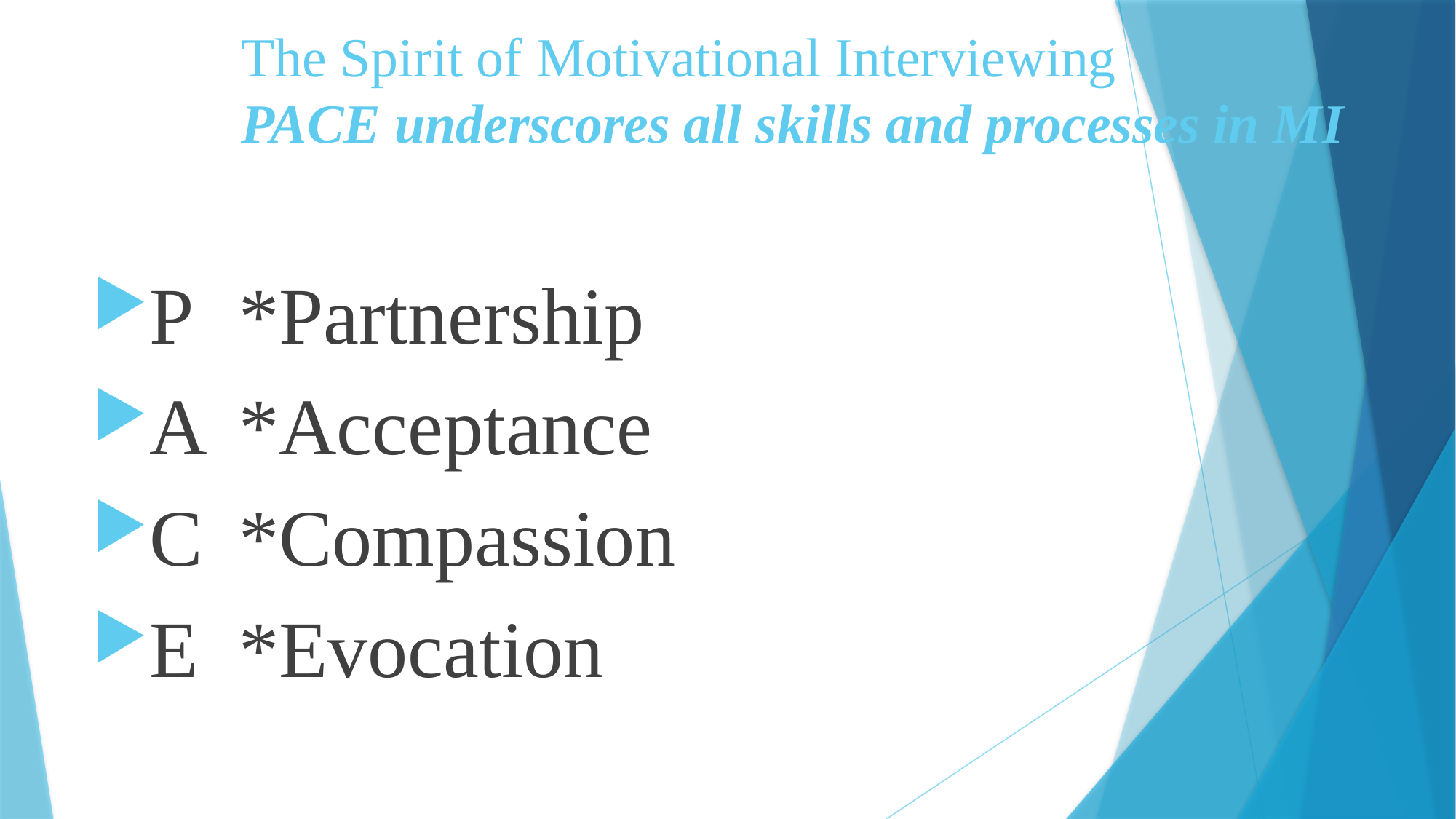

# The Spirit of Motivational Interviewing PACE underscores all skills and processes in MI
P						*Partnership
A					*Acceptance
C					*Compassion
E						*Evocation